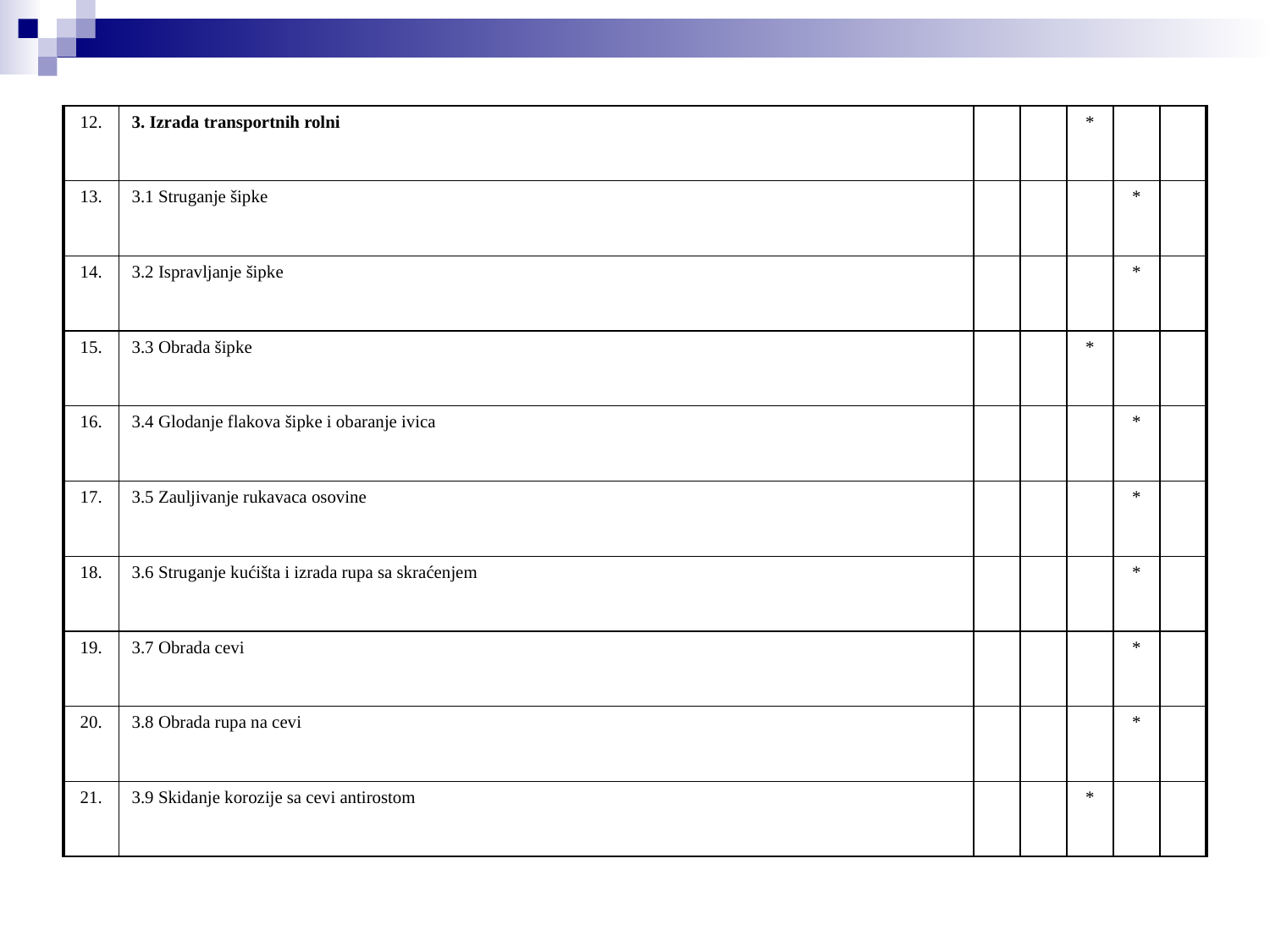

| 12. | 3. Izrada transportnih rolni |  |  | \* |  |  |
| --- | --- | --- | --- | --- | --- | --- |
| 13. | 3.1 Struganje šipke |  |  |  | \* |  |
| 14. | 3.2 Ispravljanje šipke |  |  |  | \* |  |
| 15. | 3.3 Obrada šipke |  |  | \* |  |  |
| 16. | 3.4 Glodanje flakova šipke i obaranje ivica |  |  |  | \* |  |
| 17. | 3.5 Zauljivanje rukavaca osovine |  |  |  | \* |  |
| 18. | 3.6 Struganje kućišta i izrada rupa sa skraćenjem |  |  |  | \* |  |
| 19. | 3.7 Obrada cevi |  |  |  | \* |  |
| 20. | 3.8 Obrada rupa na cevi |  |  |  | \* |  |
| 21. | 3.9 Skidanje korozije sa cevi antirostom |  |  | \* |  |  |